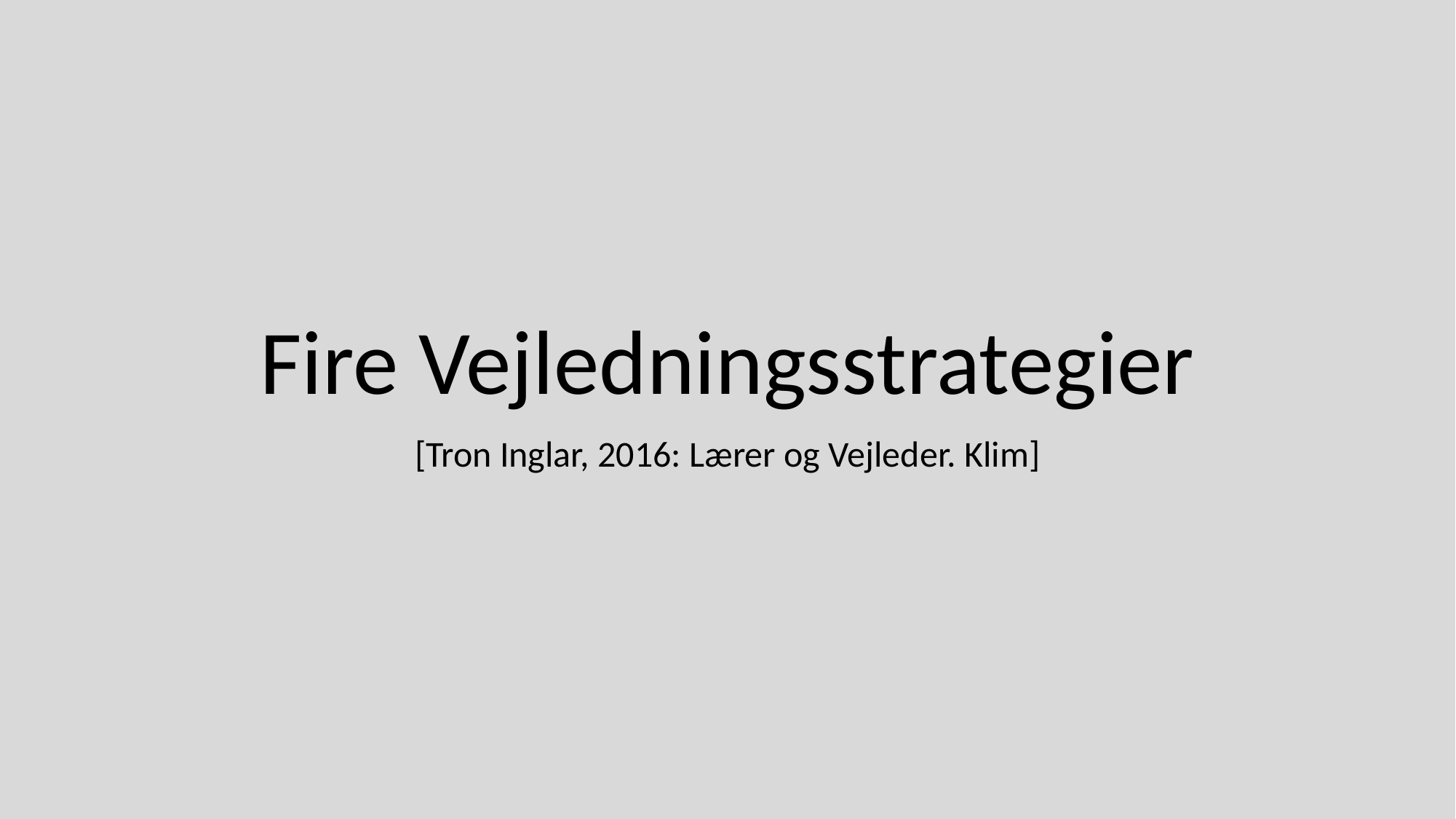

# Fire Vejledningsstrategier
[Tron Inglar, 2016: Lærer og Vejleder. Klim]